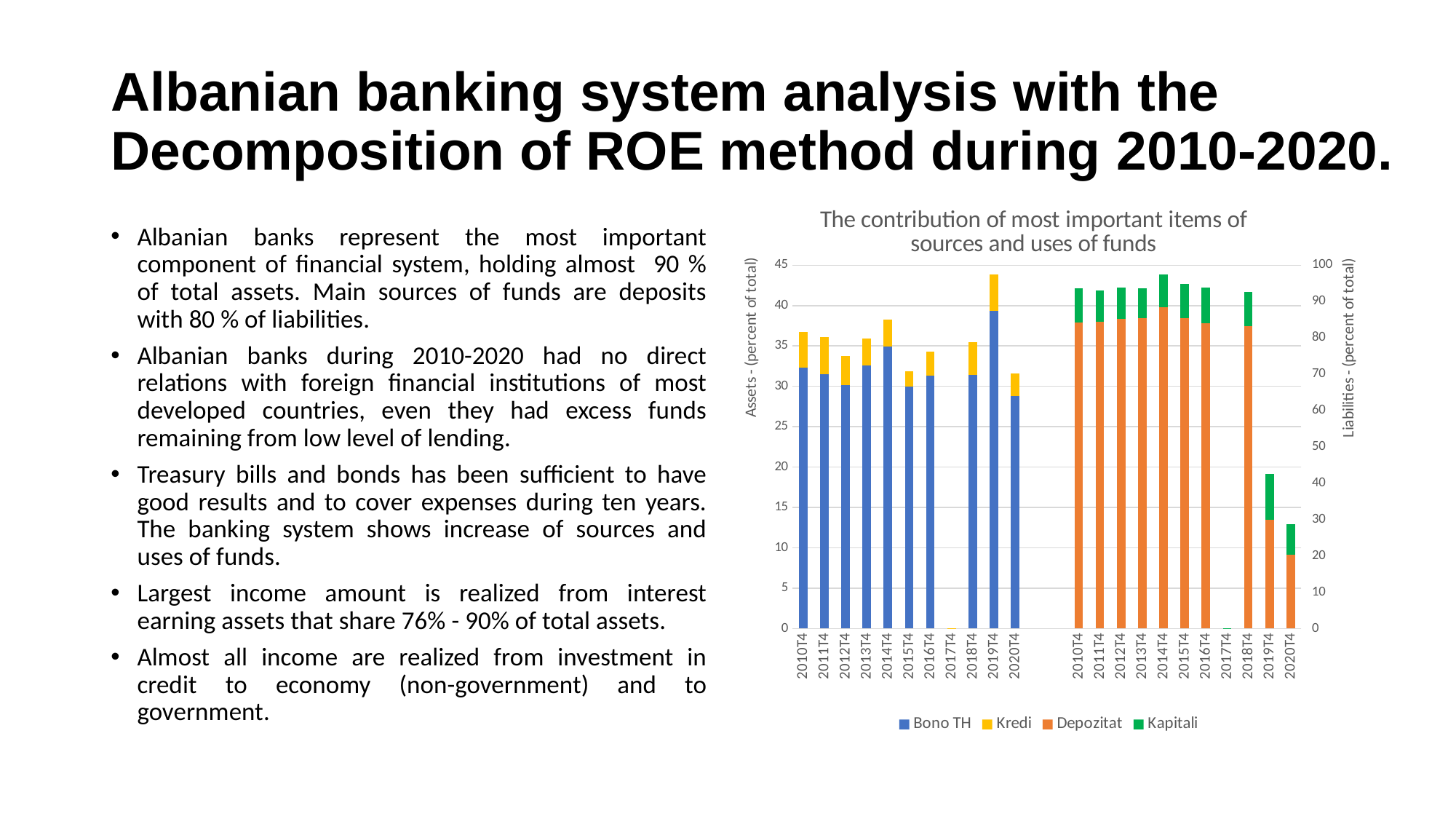

# Albanian banking system analysis with the Decomposition of ROE method during 2010-2020.

[unsupported chart]

Albanian banks represent the most important component of financial system, holding almost  90 % of total assets. Main sources of funds are deposits with 80 % of liabilities.
Albanian banks during 2010-2020 had no direct relations with foreign financial institutions of most developed countries, even they had excess funds remaining from low level of lending.
Treasury bills and bonds has been sufficient to have good results and to cover expenses during ten years. The banking system shows increase of sources and uses of funds.
Largest income amount is realized from interest earning assets that share 76% - 90% of total assets.
Almost all income are realized from investment in credit to economy (non-government) and to government.